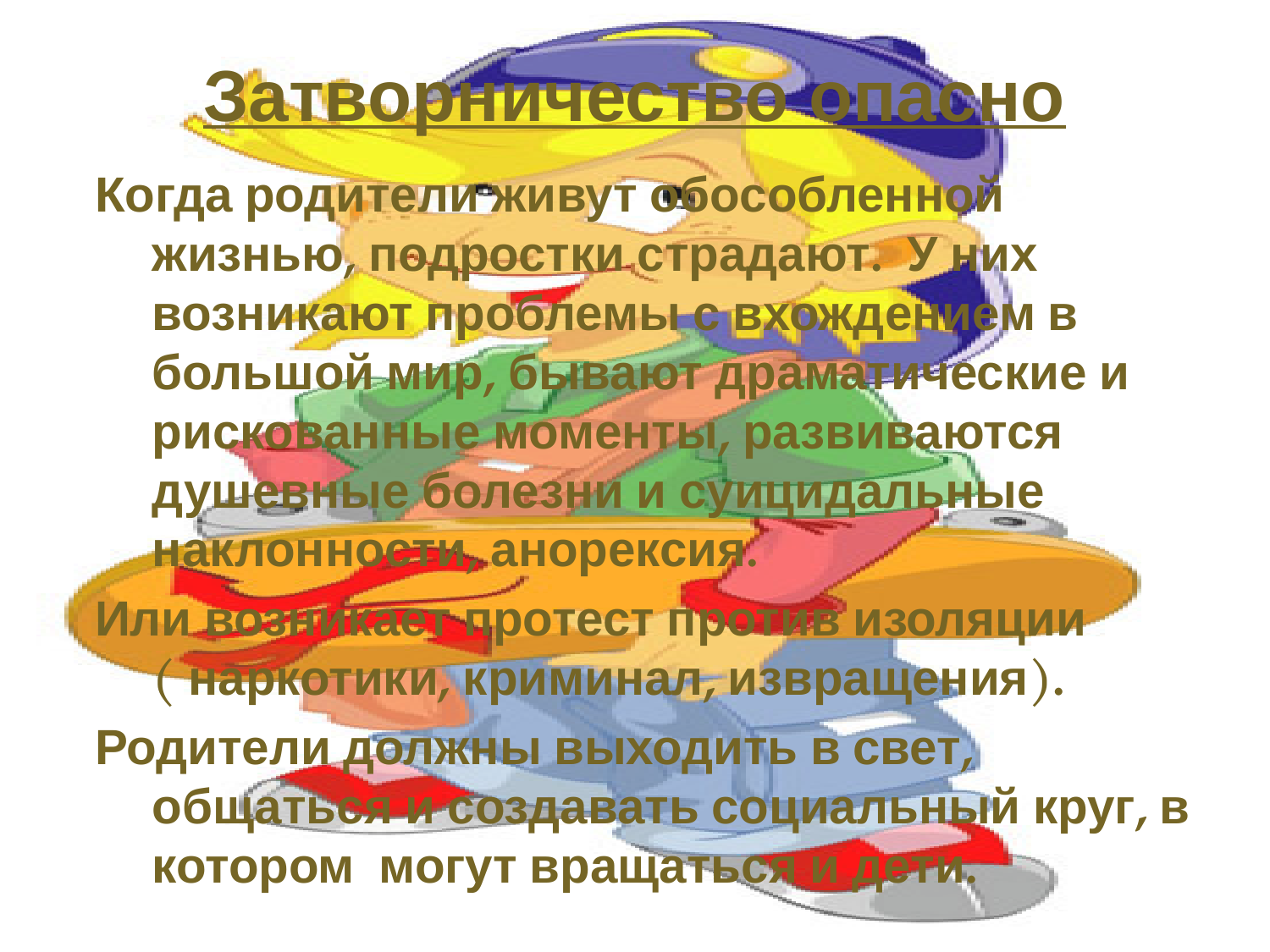

# Затворничество опасно
Когда родители живут обособленной жизнью, подростки страдают.  У них возникают проблемы с вхождением в большой мир, бывают драматические и рискованные моменты, развиваются душевные болезни и суицидальные наклонности, анорексия.
Или возникает протест против изоляции ( наркотики, криминал, извращения).
Родители должны выходить в свет, общаться и создавать социальный круг, в котором  могут вращаться и дети.